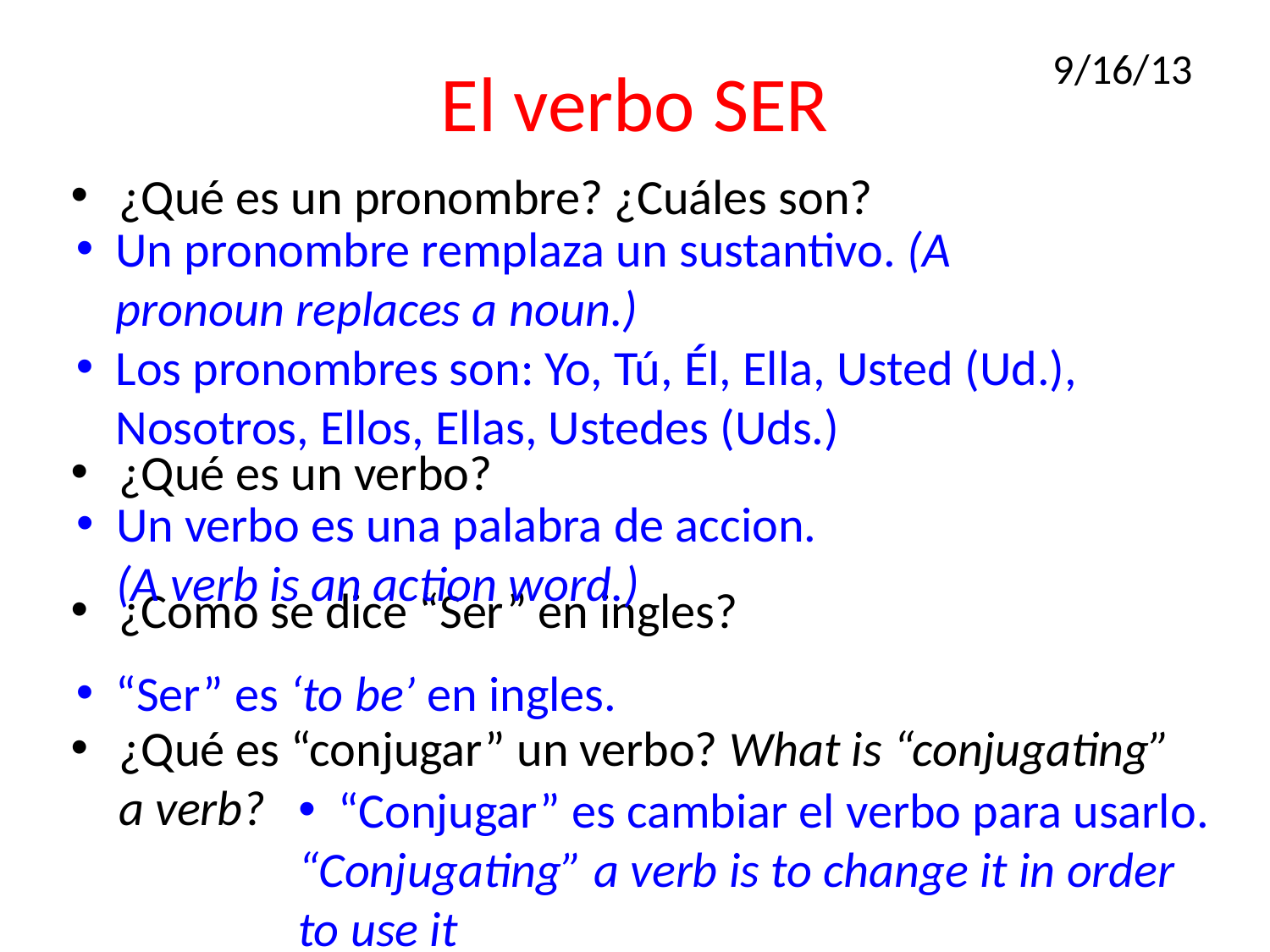

# El verbo SER
9/16/13
¿Qué es un pronombre? ¿Cuáles son?

¿Qué es un verbo?

¿Como se dice “Ser” en ingles?

¿Qué es “conjugar” un verbo? What is “conjugating” a verb?

Un pronombre remplaza un sustantivo. (A pronoun replaces a noun.)
Los pronombres son: Yo, Tú, Él, Ella, Usted (Ud.), Nosotros, Ellos, Ellas, Ustedes (Uds.)
Un verbo es una palabra de accion. (A verb is an action word.)
“Ser” es ‘to be’ en ingles.
“Conjugar” es cambiar el verbo para usarlo.
“Conjugating” a verb is to change it in order to use it